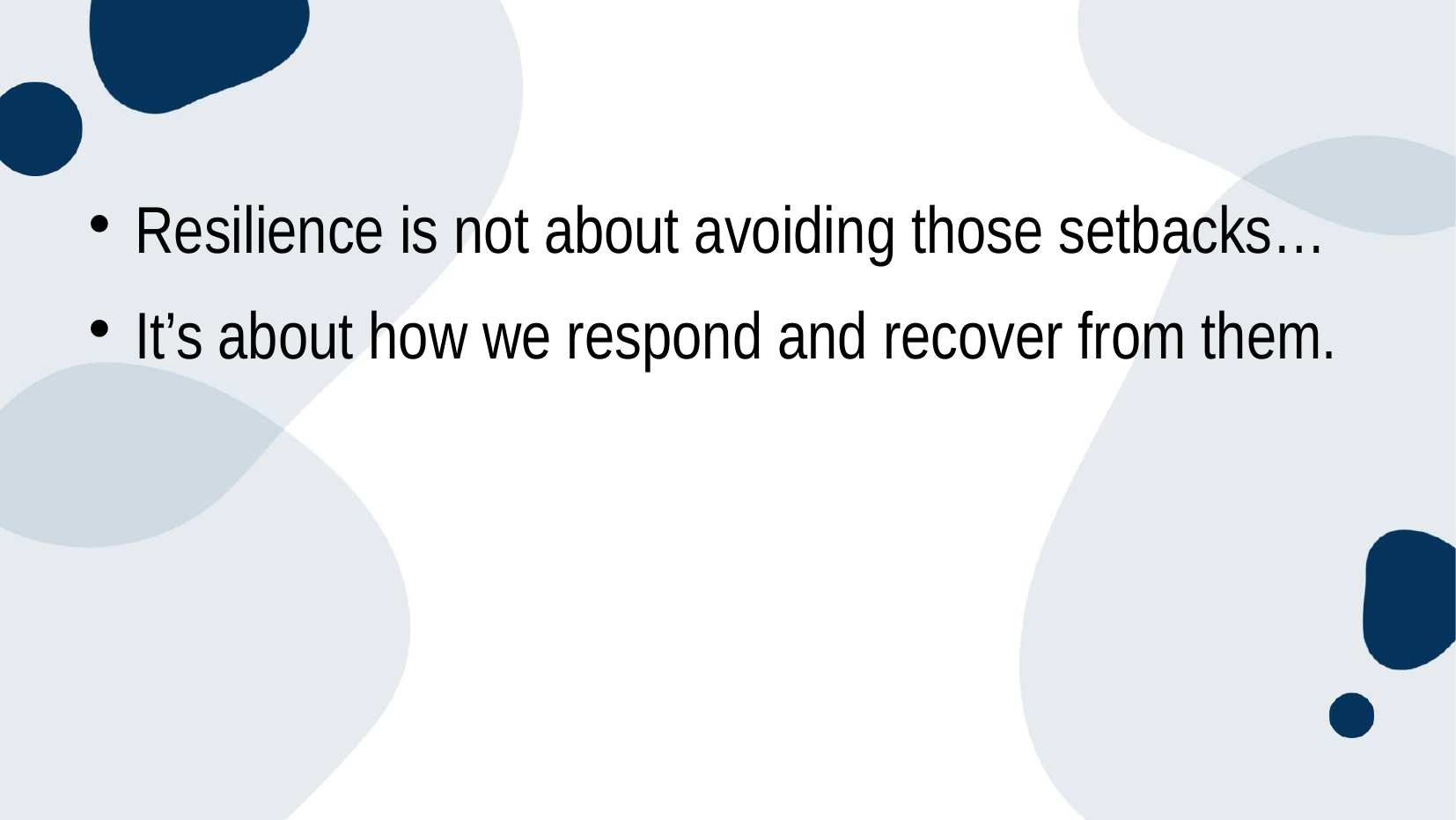

#
Resilience is not about avoiding those setbacks…
It’s about how we respond and recover from them.